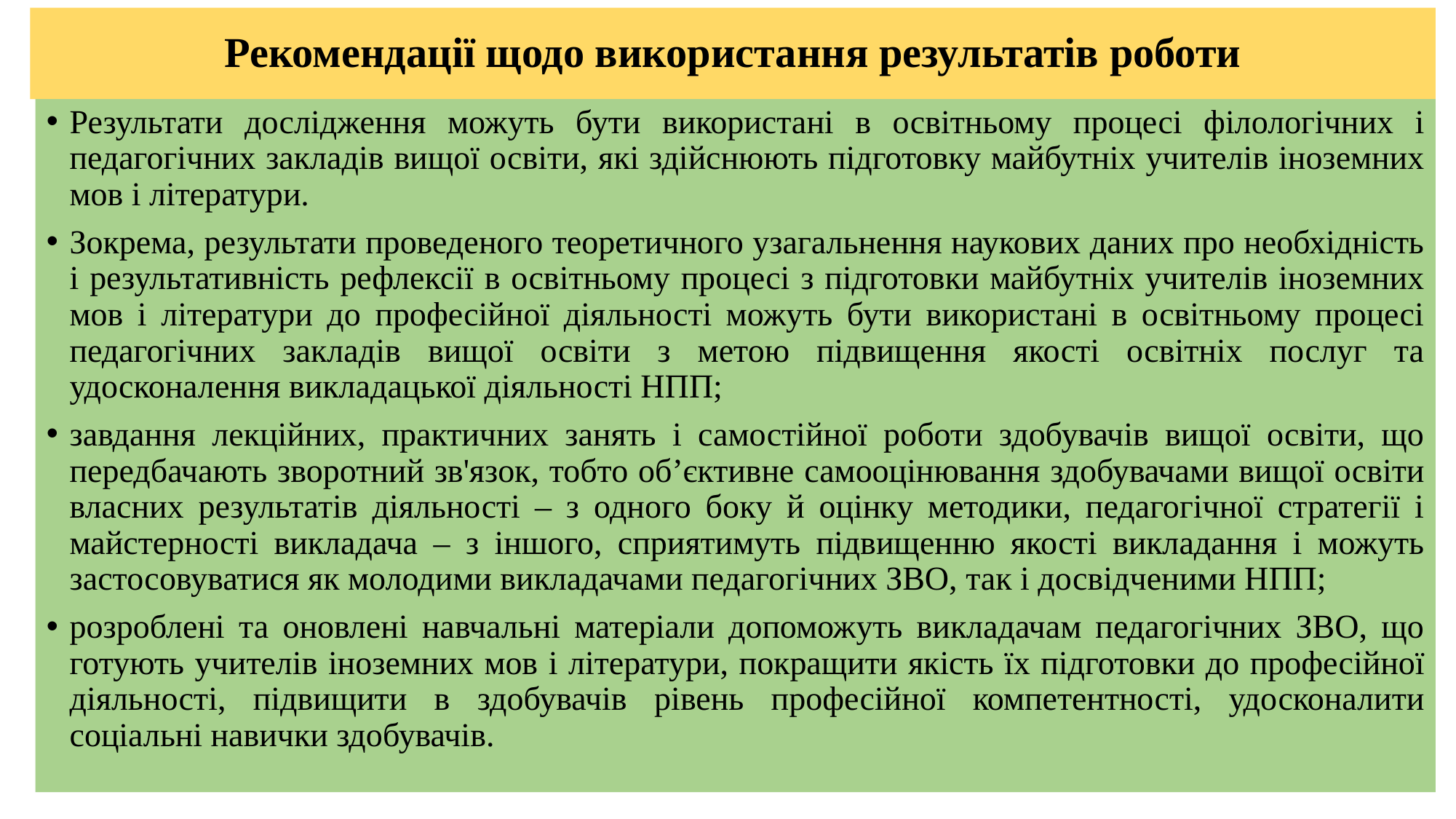

# Рекомендації щодо використання результатів роботи
Результати дослідження можуть бути використані в освітньому процесі філологічних і педагогічних закладів вищої освіти, які здійснюють підготовку майбутніх учителів іноземних мов і літератури.
Зокрема, результати проведеного теоретичного узагальнення наукових даних про необхідність і результативність рефлексії в освітньому процесі з підготовки майбутніх учителів іноземних мов і літератури до професійної діяльності можуть бути використані в освітньому процесі педагогічних закладів вищої освіти з метою підвищення якості освітніх послуг та удосконалення викладацької діяльності НПП;
завдання лекційних, практичних занять і самостійної роботи здобувачів вищої освіти, що передбачають зворотний зв'язок, тобто об’єктивне самооцінювання здобувачами вищої освіти власних результатів діяльності – з одного боку й оцінку методики, педагогічної стратегії і майстерності викладача – з іншого, сприятимуть підвищенню якості викладання і можуть застосовуватися як молодими викладачами педагогічних ЗВО, так і досвідченими НПП;
розроблені та оновлені навчальні матеріали допоможуть викладачам педагогічних ЗВО, що готують учителів іноземних мов і літератури, покращити якість їх підготовки до професійної діяльності, підвищити в здобувачів рівень професійної компетентності, удосконалити соціальні навички здобувачів.